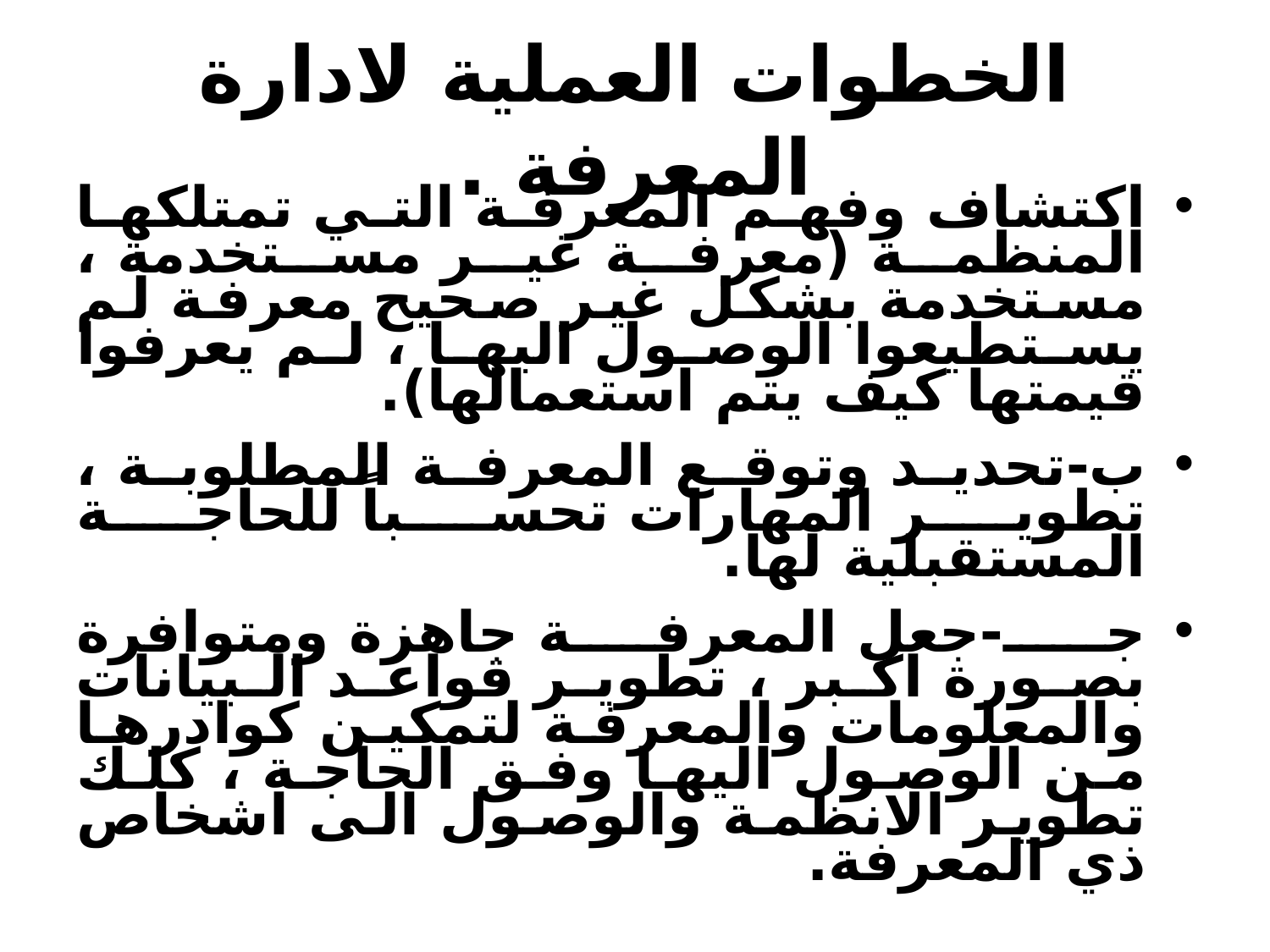

# الخطوات العملية لادارة المعرفة .
اكتشاف وفهم المعرفة التي تمتلكها المنظمة (معرفة غير مستخدمة ، مستخدمة بشكل غير صحيح معرفة لم يستطيعوا الوصول اليها ، لم يعرفوا قيمتها كيف يتم استعمالها).
ب-تحديد وتوقع المعرفة المطلوبة ، تطوير المهارات تحسباً للحاجة المستقبلية لها.
جـ-جعل المعرفة جاهزة ومتوافرة بصورة اكبر ، تطوير قواعد البيانات والمعلومات والمعرفة لتمكين كوادرها من الوصول اليها وفق الحاجة ، كلك تطوير الانظمة والوصول الى اشخاص ذي المعرفة.